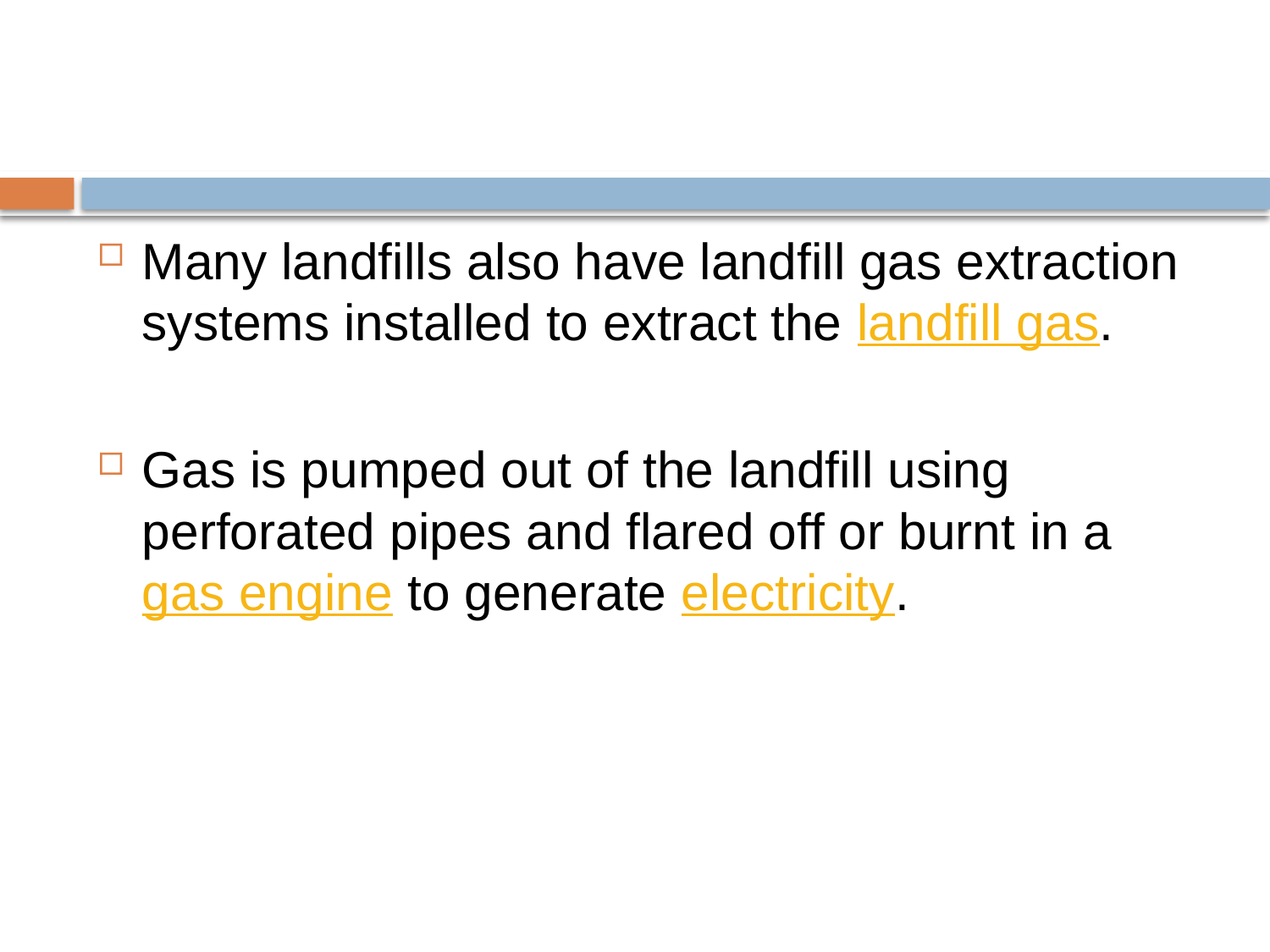

#
Many landfills also have landfill gas extraction systems installed to extract the landfill gas.

Gas is pumped out of the landfill using perforated pipes and flared off or burnt in a gas engine to generate electricity.